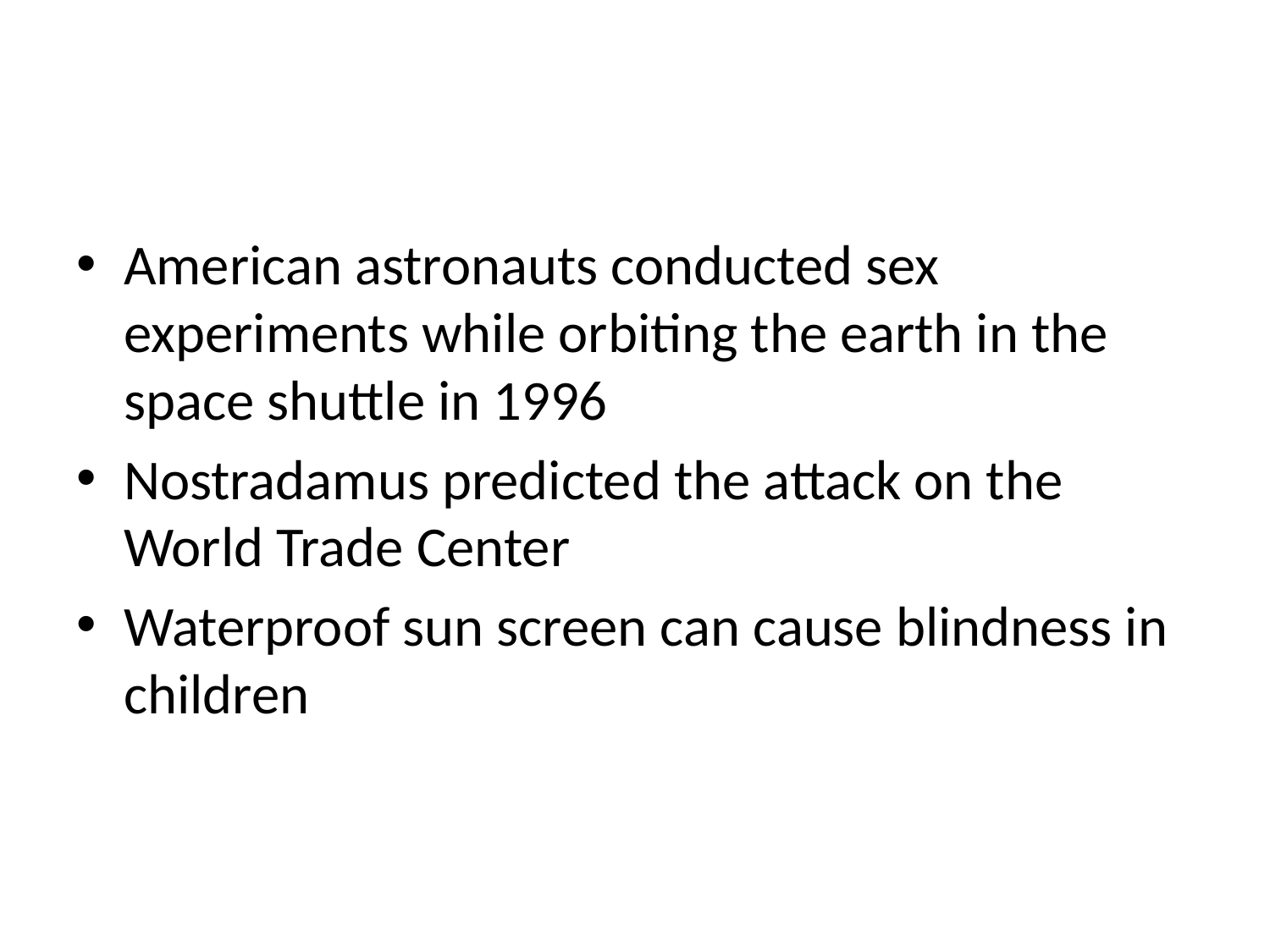

#
American astronauts conducted sex experiments while orbiting the earth in the space shuttle in 1996
Nostradamus predicted the attack on the World Trade Center
Waterproof sun screen can cause blindness in children